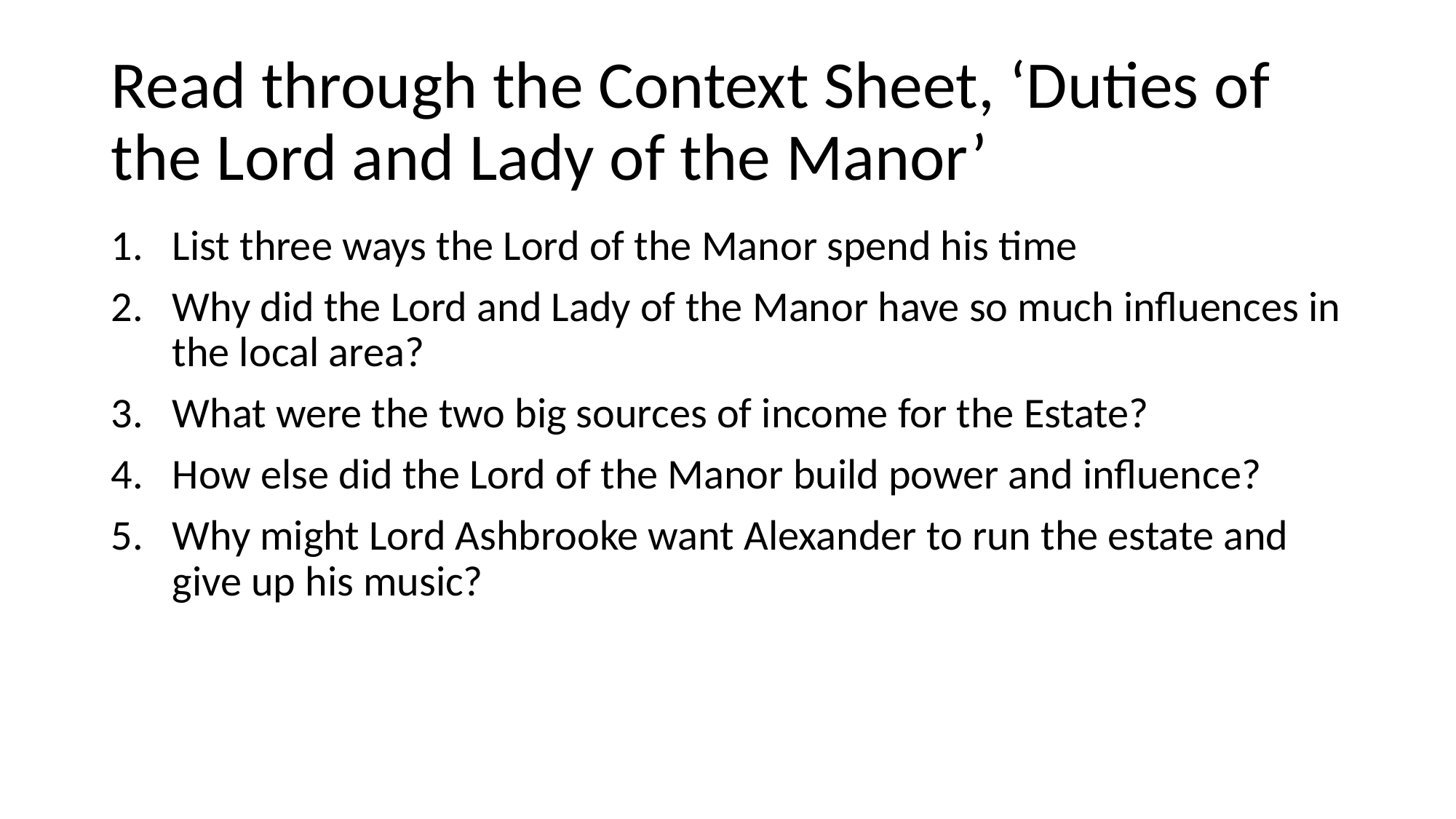

# Read through the Context Sheet, ‘Duties of the Lord and Lady of the Manor’
List three ways the Lord of the Manor spend his time
Why did the Lord and Lady of the Manor have so much influences in the local area?
What were the two big sources of income for the Estate?
How else did the Lord of the Manor build power and influence?
Why might Lord Ashbrooke want Alexander to run the estate and give up his music?